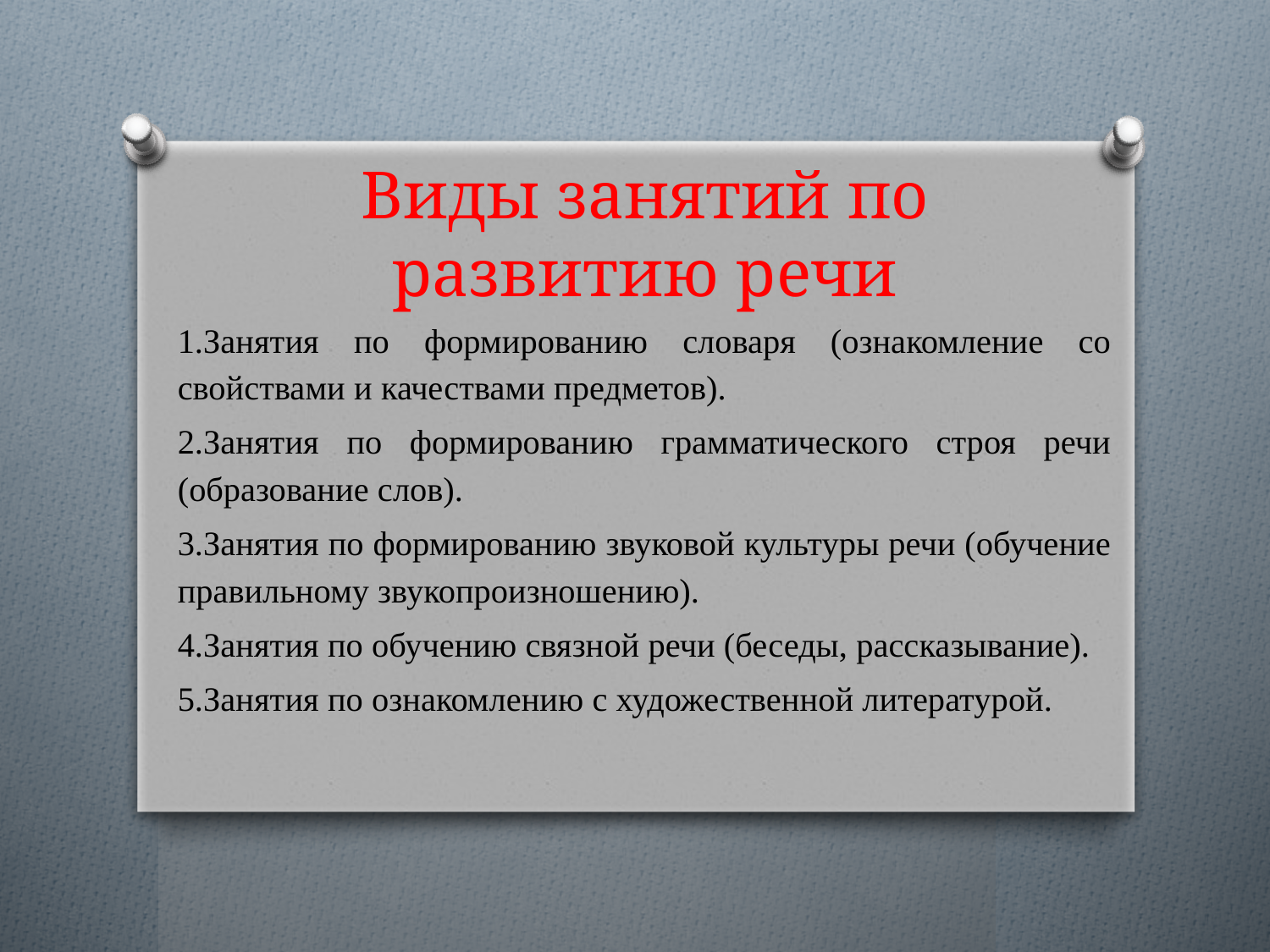

# Виды занятий по развитию речи
1.Занятия по формированию словаря (ознакомление со свойствами и качествами предметов).
2.Занятия по формированию грамматического строя речи (образование слов).
3.Занятия по формированию звуковой культуры речи (обучение правильному звукопроизношению).
4.Занятия по обучению связной речи (беседы, рассказывание).
5.Занятия по ознакомлению с художественной литературой.